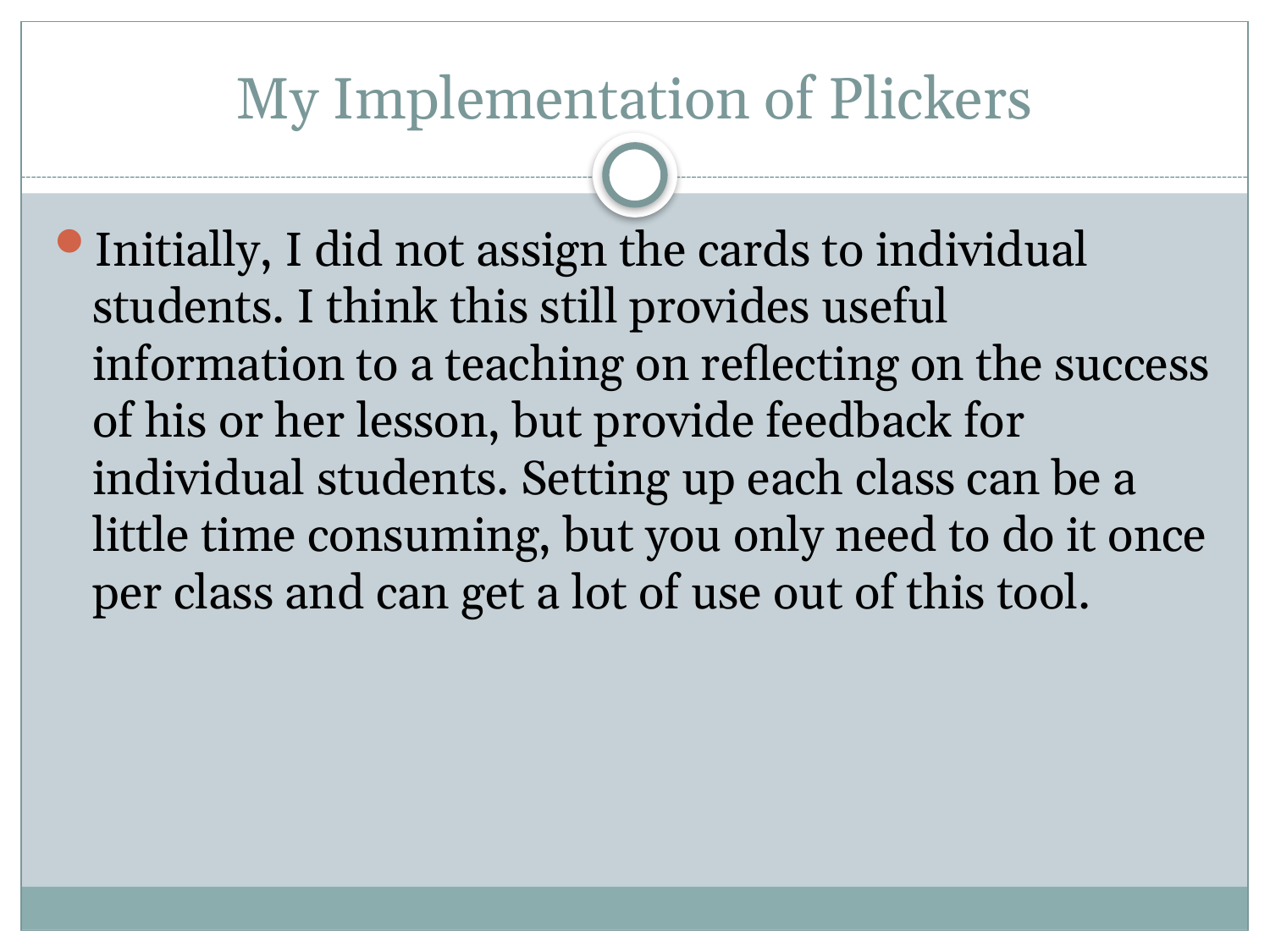

# My Implementation of Plickers
Initially, I did not assign the cards to individual students. I think this still provides useful information to a teaching on reflecting on the success of his or her lesson, but provide feedback for individual students. Setting up each class can be a little time consuming, but you only need to do it once per class and can get a lot of use out of this tool.